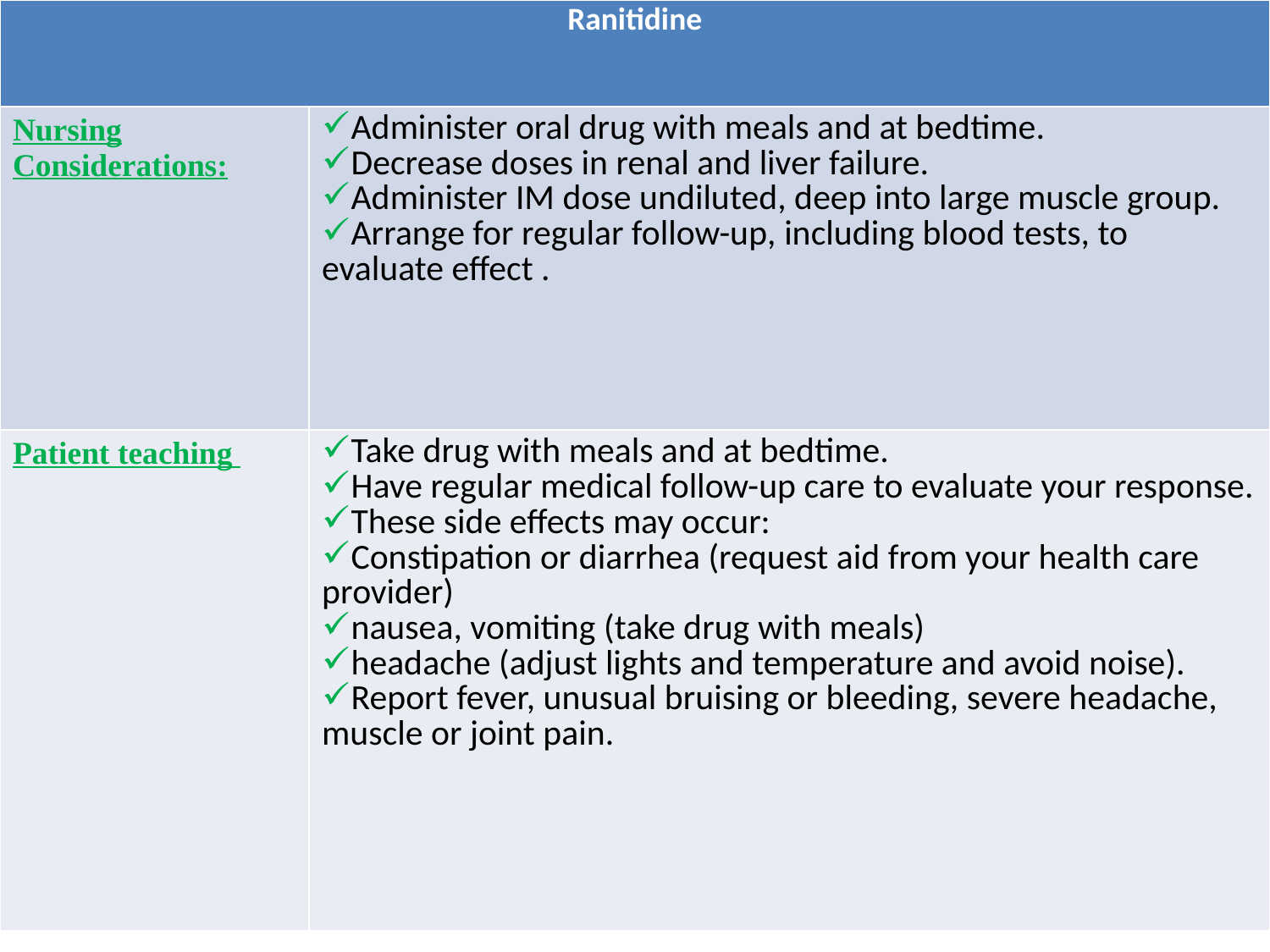

| Ranitidine |  |
| --- | --- |
| Nursing Considerations: | Administer oral drug with meals and at bedtime. Decrease doses in renal and liver failure. Administer IM dose undiluted, deep into large muscle group. Arrange for regular follow-up, including blood tests, to evaluate effect . |
| Patient teaching | Take drug with meals and at bedtime. Have regular medical follow-up care to evaluate your response. These side effects may occur: Constipation or diarrhea (request aid from your health care provider) nausea, vomiting (take drug with meals) headache (adjust lights and temperature and avoid noise). Report fever, unusual bruising or bleeding, severe headache, muscle or joint pain. |